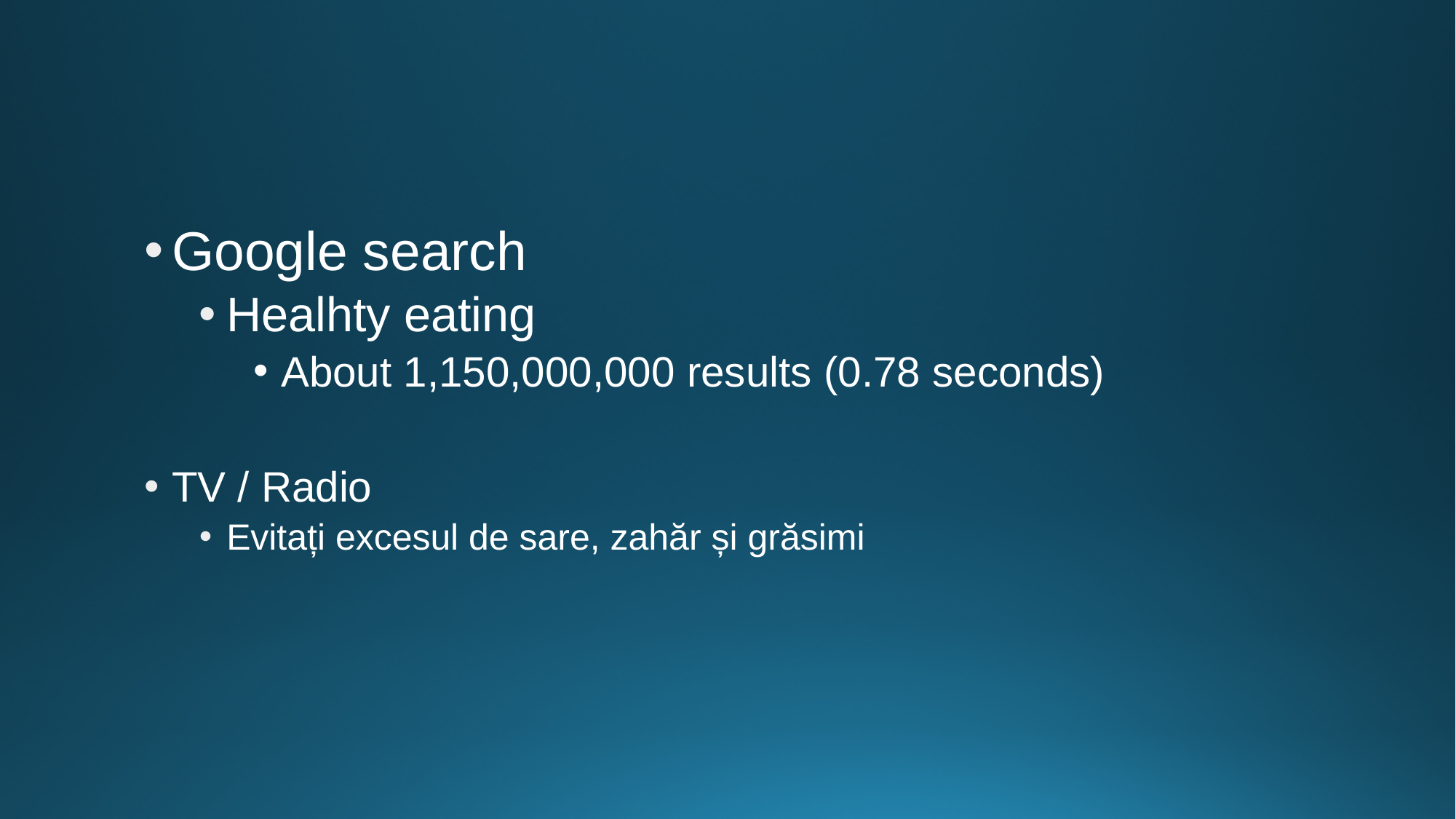

#
Google search
Healhty eating
About 1,150,000,000 results (0.78 seconds)

TV / Radio
Evitați excesul de sare, zahăr și grăsimi